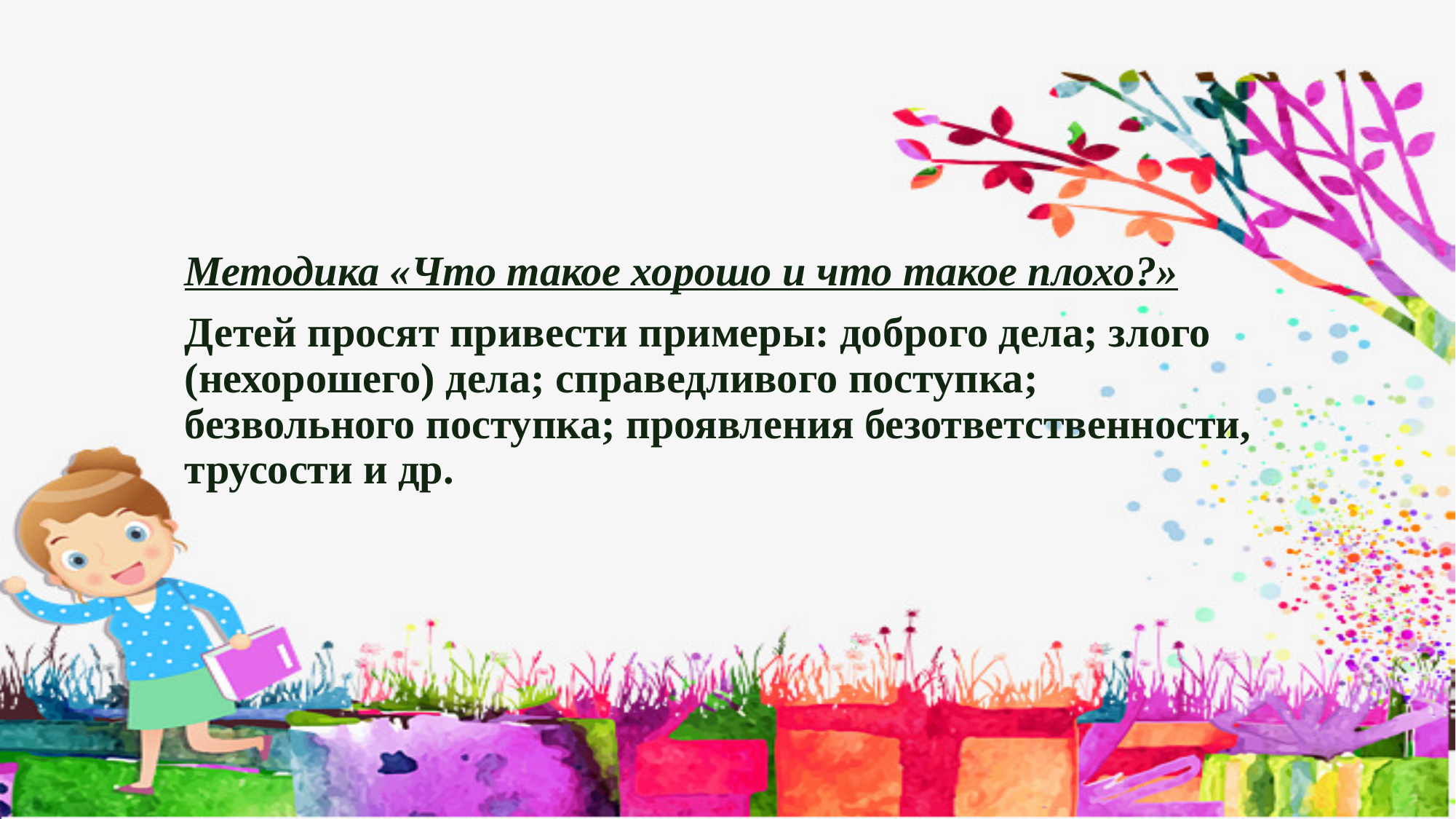

#

Методика «Что такое хорошо и что такое плохо?»
Детей просят привести примеры: доброго дела; злого (нехорошего) дела; справедливого поступка; безвольного поступка; проявления безответственности, трусости и др.